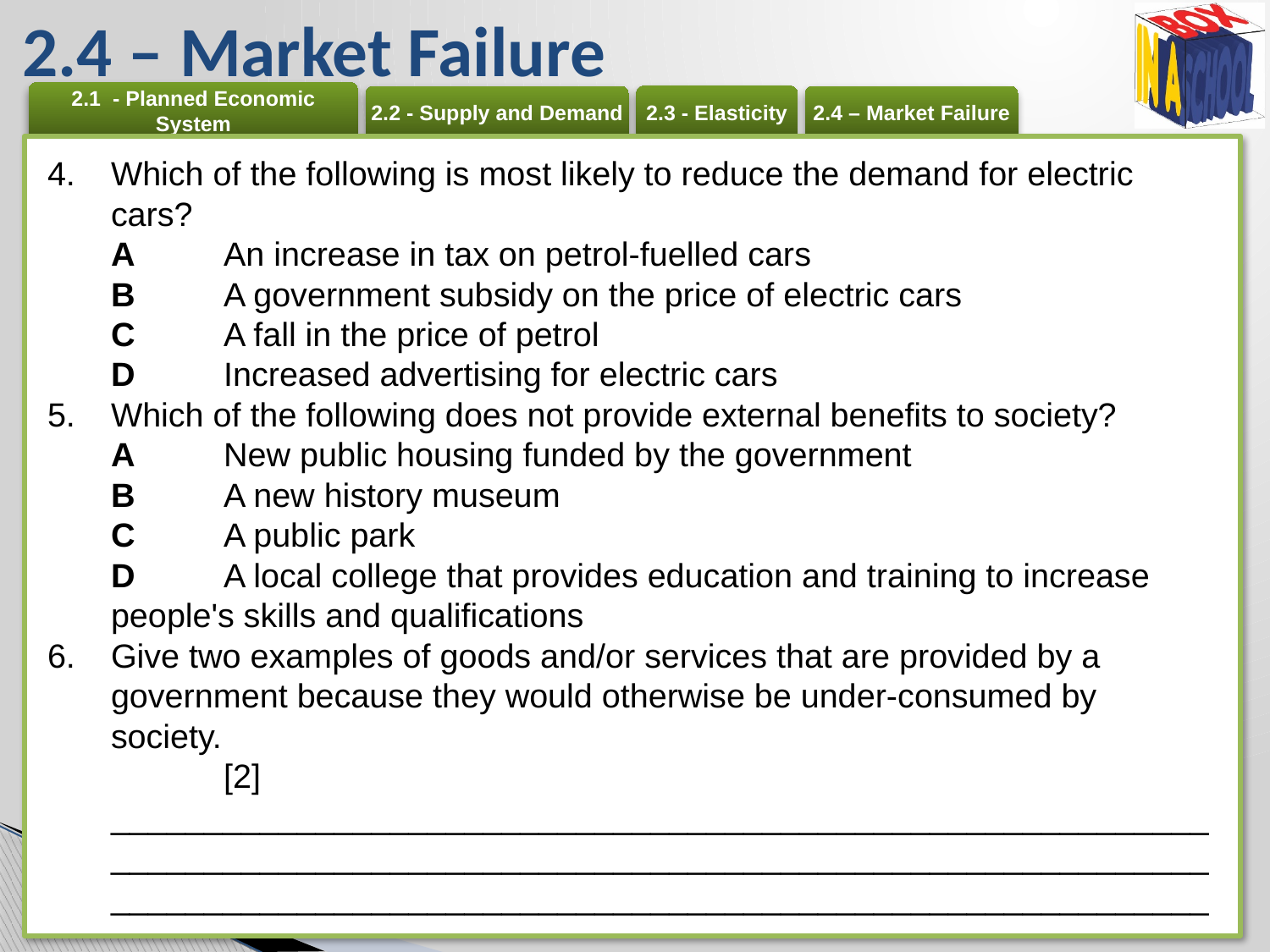

# 2.4 – Market Failure
Which of the following is most likely to reduce the demand for electric cars?
A 	An increase in tax on petrol-fuelled cars
B 	A government subsidy on the price of electric cars
C 	A fall in the price of petrol
D 	Increased advertising for electric cars
Which of the following does not provide external benefits to society?
A 	New public housing funded by the government
B 	A new history museum
C 	A public park
D 	A local college that provides education and training to increase people's skills and qualifications
Give two examples of goods and/or services that are provided by a government because they would otherwise be under-consumed by society. 	[2]
________________________________________________________________________________________________________________________________________________________________________________________________________________________________________